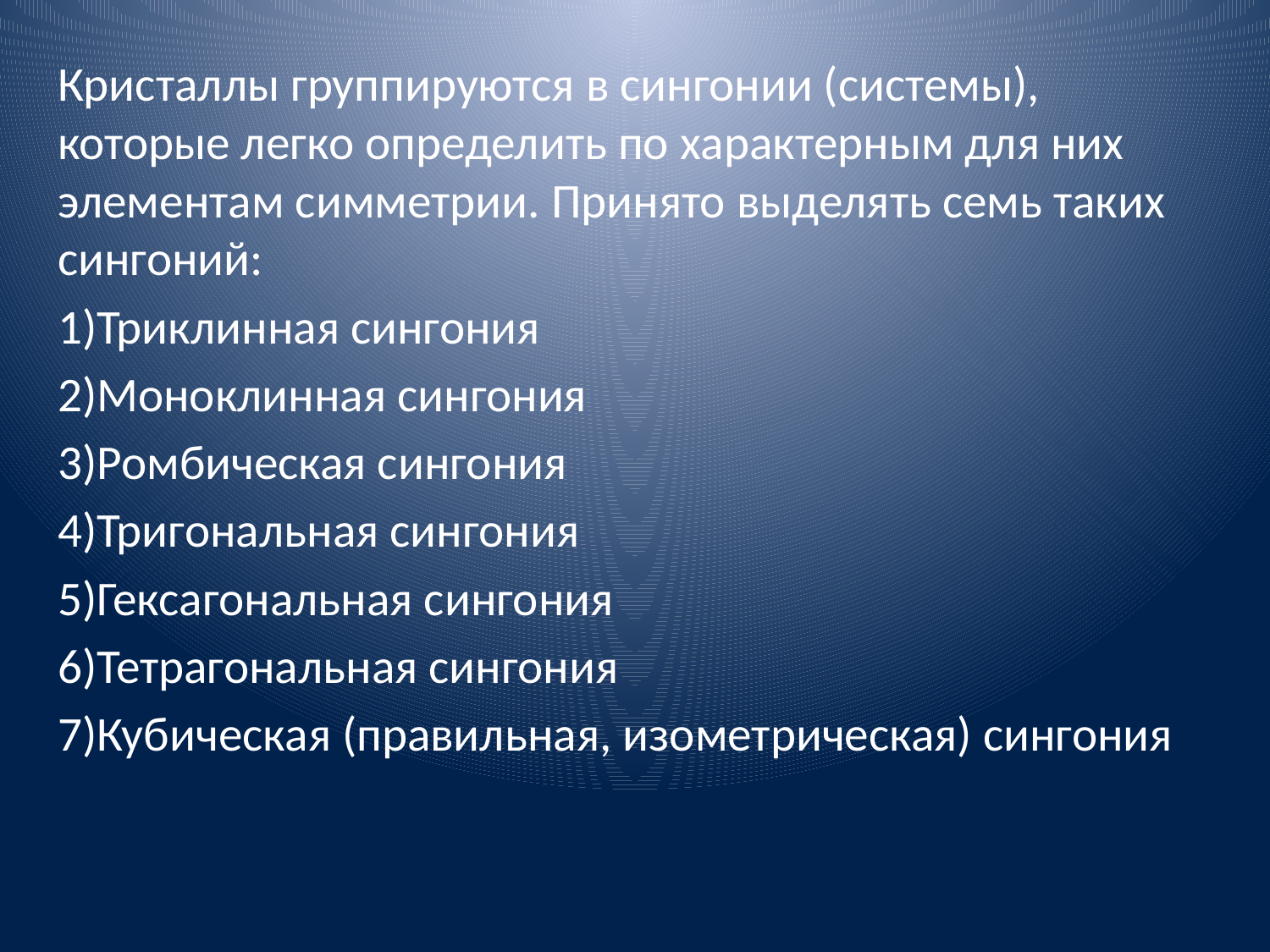

Кристаллы группируются в сингонии (системы), которые легко определить по характерным для них элементам симметрии. Принято выделять семь таких сингоний:
1)Триклинная сингония
2)Моноклинная сингония
3)Ромбическая сингония
4)Тригональная сингония
5)Гексагональная сингония
6)Тетрагональная сингония
7)Кубическая (правильная, изометрическая) сингония